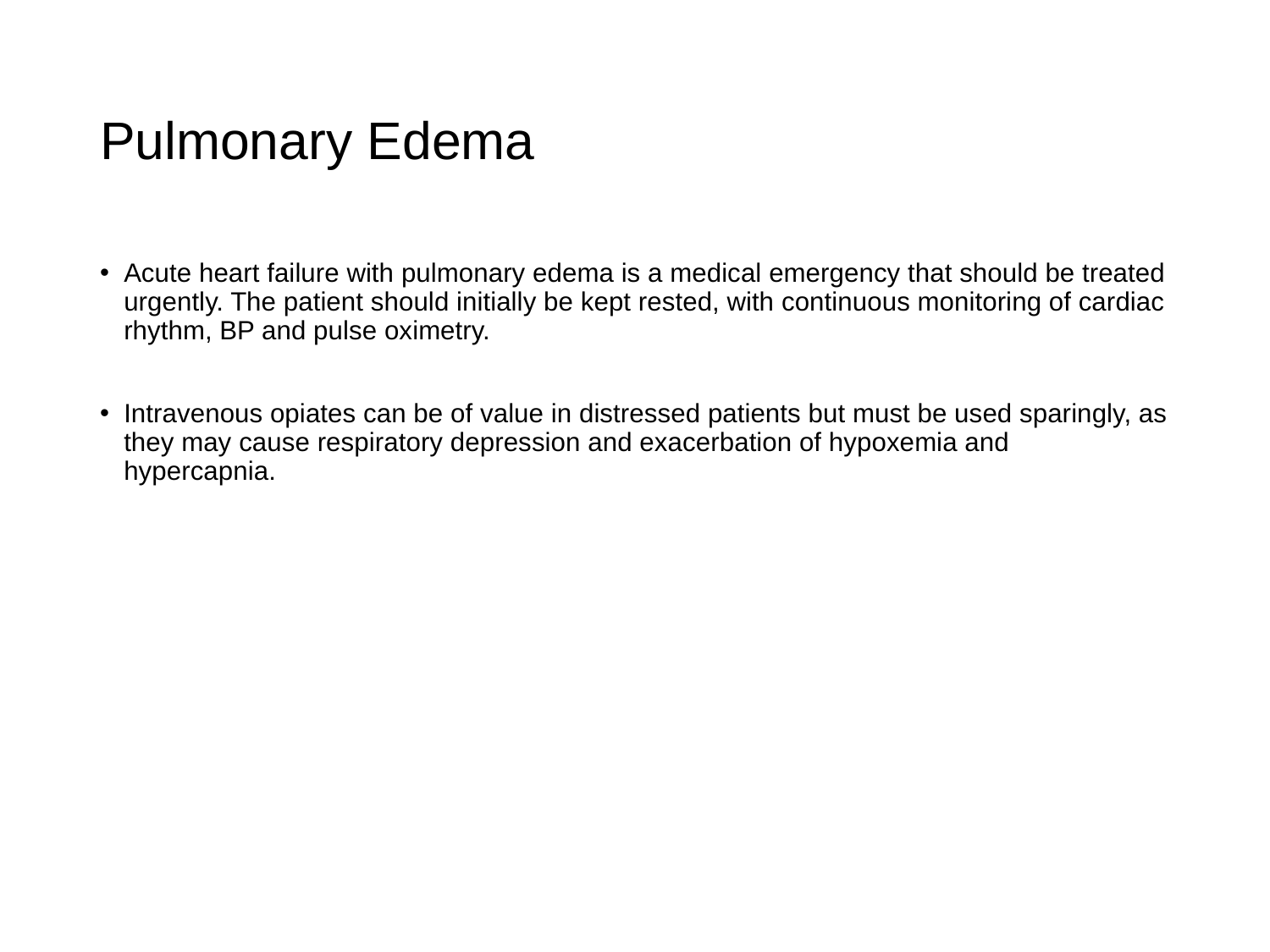

# Pulmonary Edema
Acute heart failure with pulmonary edema is a medical emergency that should be treated urgently. The patient should initially be kept rested, with continuous monitoring of cardiac rhythm, BP and pulse oximetry.

Intravenous opiates can be of value in distressed patients but must be used sparingly, as they may cause respiratory depression and exacerbation of hypoxemia and hypercapnia.